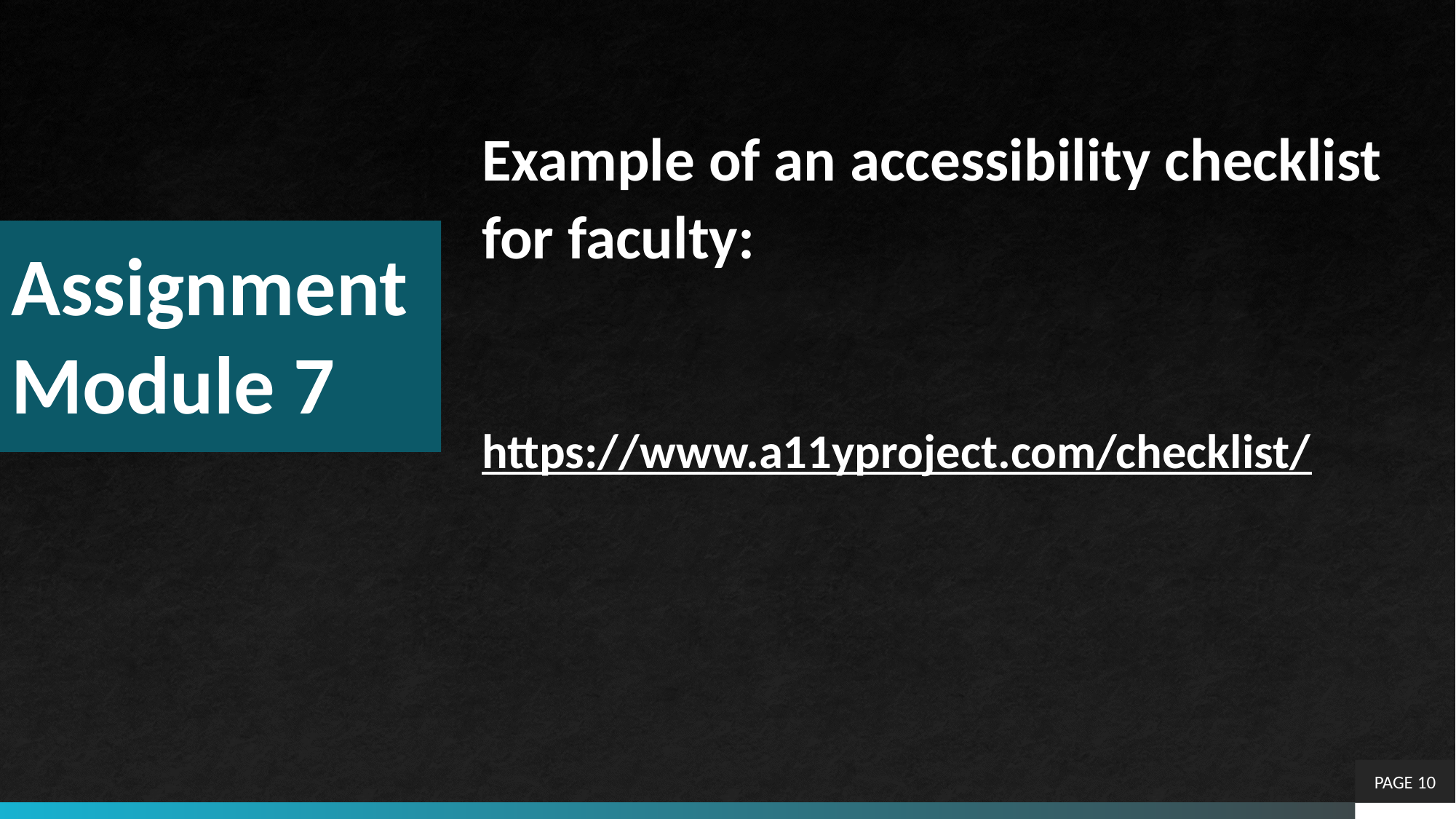

Example of an accessibility checklist for faculty:

https://www.a11yproject.com/checklist/
# Assignment Module 7
PAGE 10